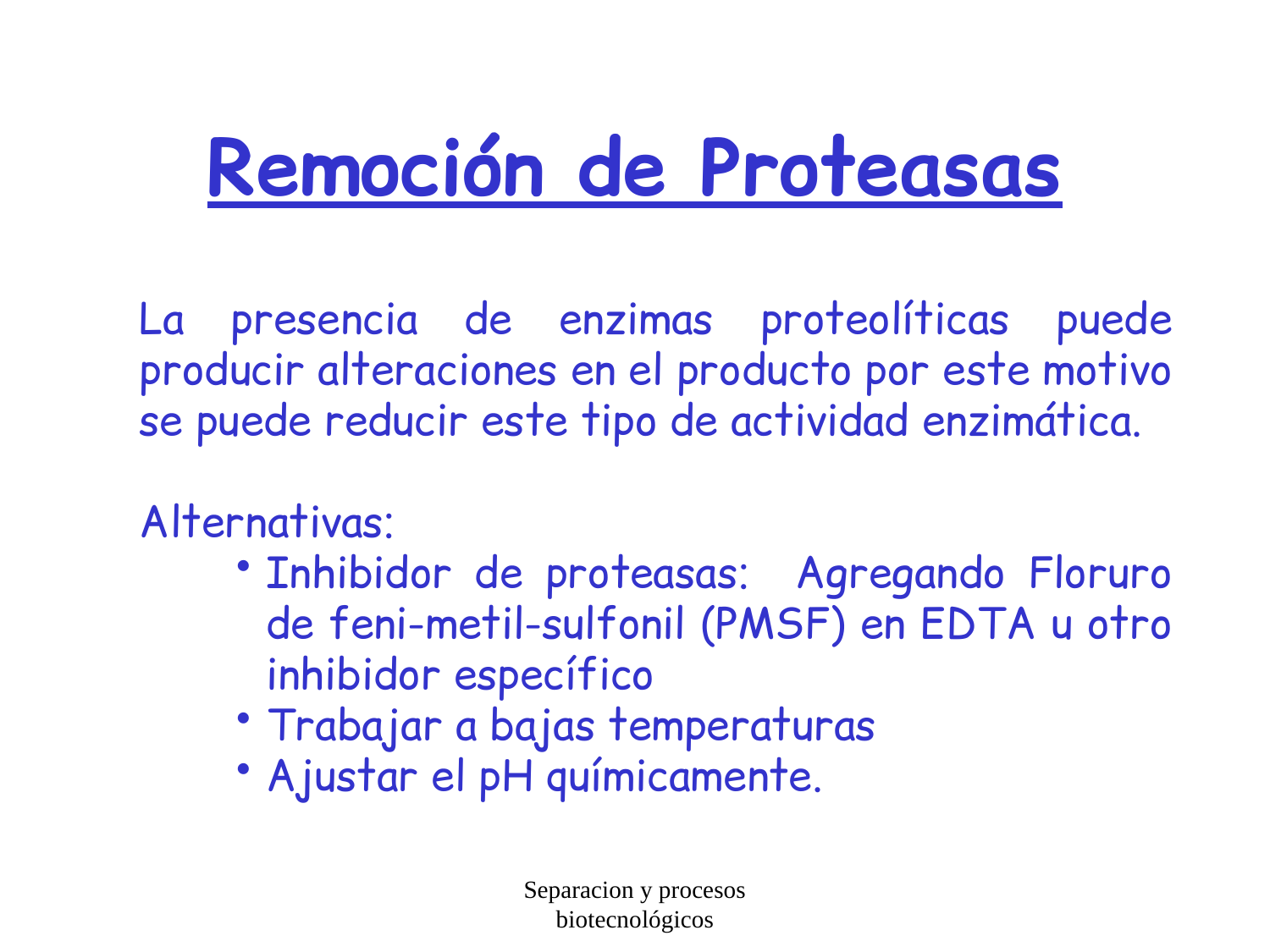

# Remoción de Proteasas
La presencia de enzimas proteolíticas puede producir alteraciones en el producto por este motivo se puede reducir este tipo de actividad enzimática.

Alternativas:
Inhibidor de proteasas:  Agregando Floruro de feni-metil-sulfonil (PMSF) en EDTA u otro inhibidor específico
Trabajar a bajas temperaturas
Ajustar el pH químicamente.

Separacion y procesos biotecnológicos